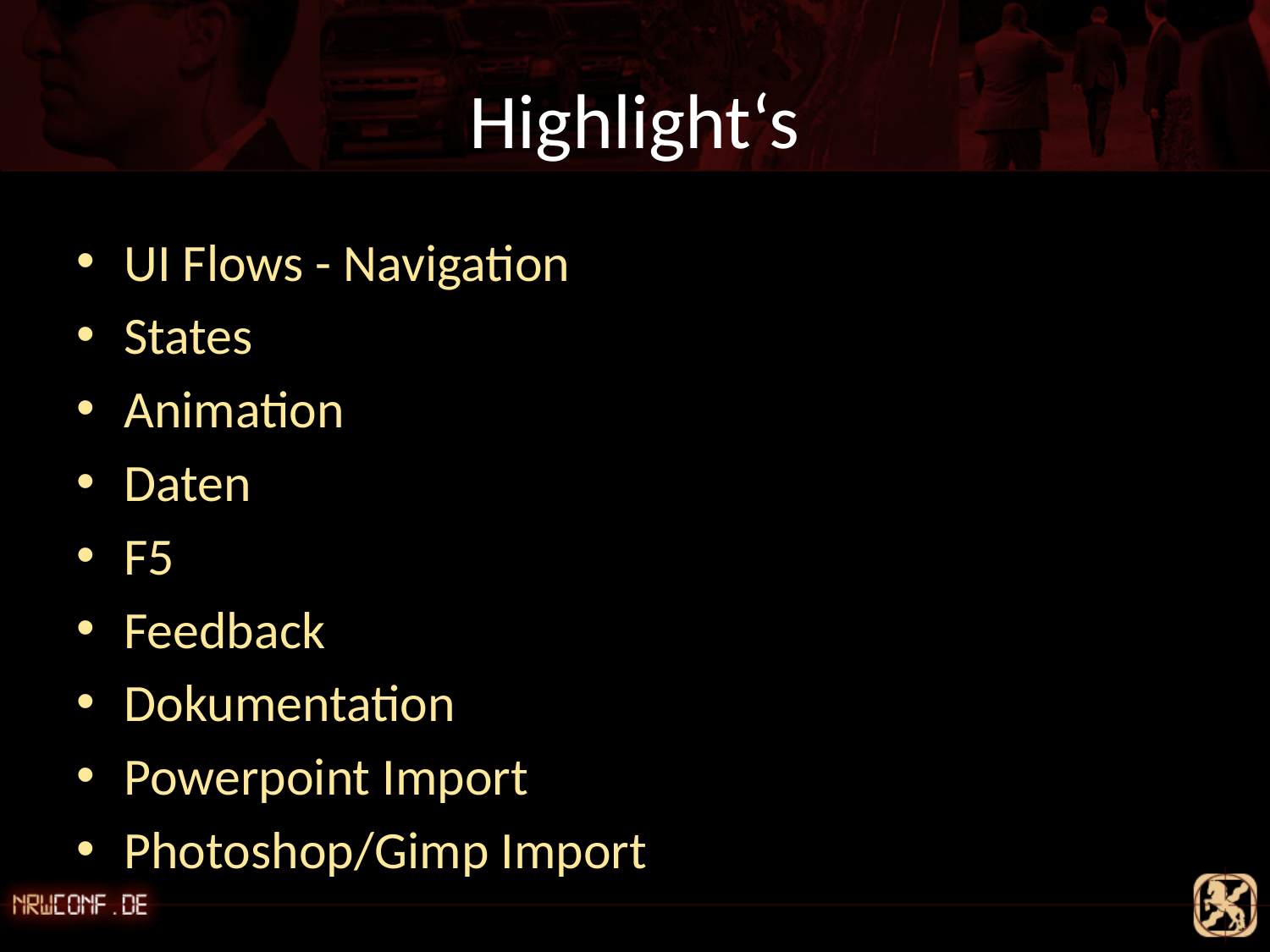

# Highlight‘s
UI Flows - Navigation
States
Animation
Daten
F5
Feedback
Dokumentation
Powerpoint Import
Photoshop/Gimp Import